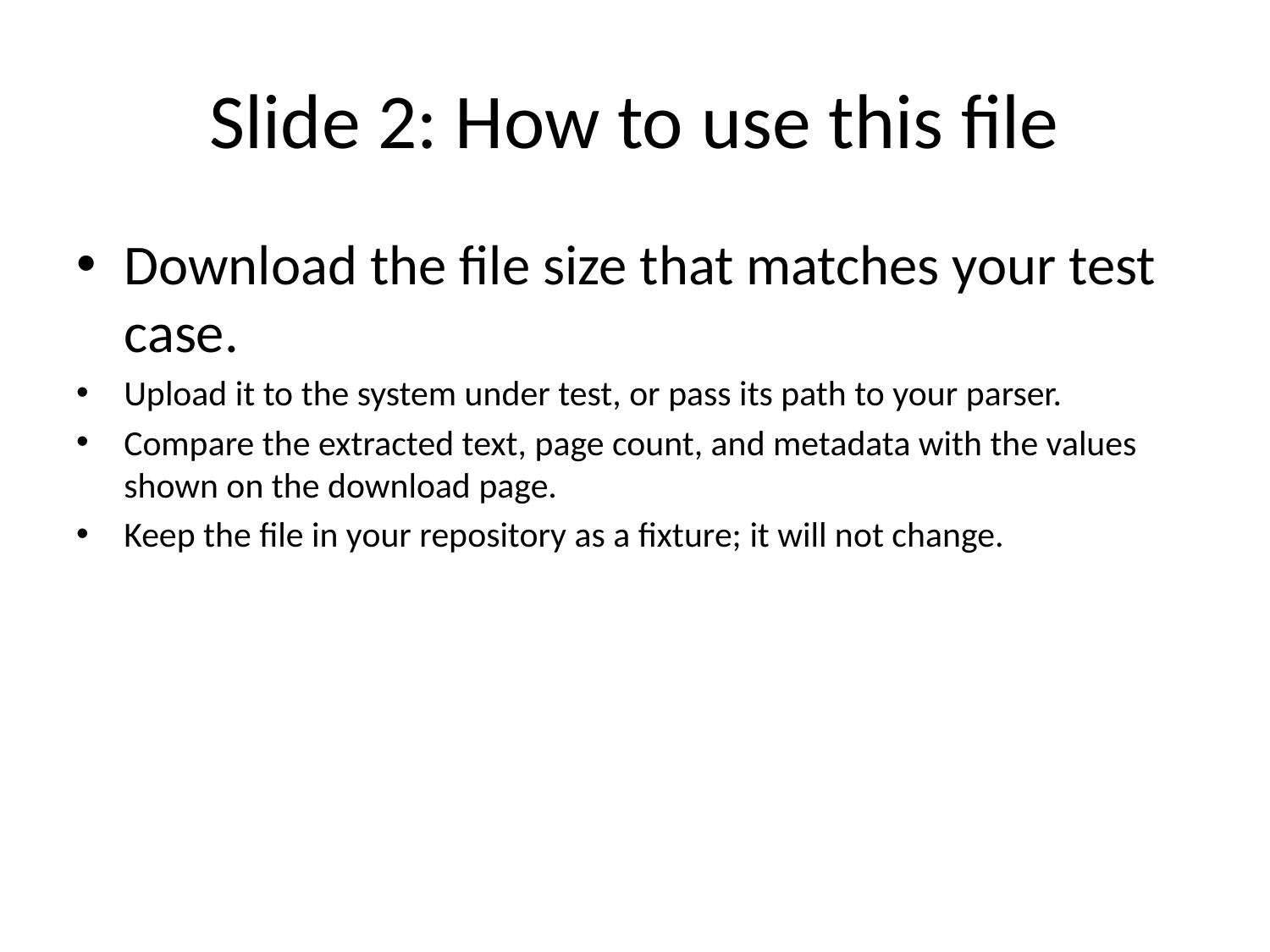

# Slide 2: How to use this file
Download the file size that matches your test case.
Upload it to the system under test, or pass its path to your parser.
Compare the extracted text, page count, and metadata with the values shown on the download page.
Keep the file in your repository as a fixture; it will not change.